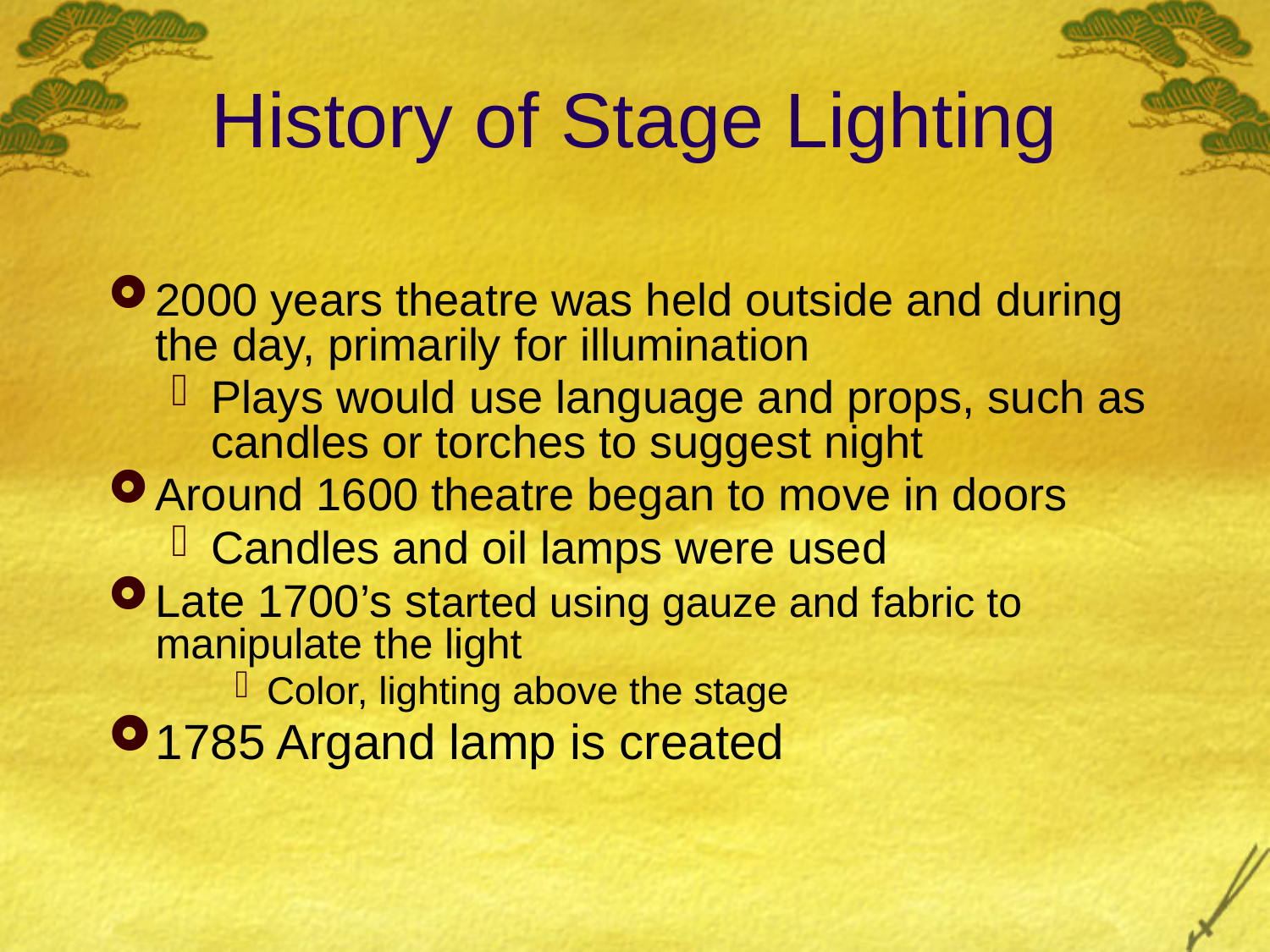

2000 years theatre was held outside and during the day, primarily for illumination
Plays would use language and props, such as candles or torches to suggest night
Around 1600 theatre began to move in doors
Candles and oil lamps were used
Late 1700’s started using gauze and fabric to manipulate the light
Color, lighting above the stage
1785 Argand lamp is created
History of Stage Lighting